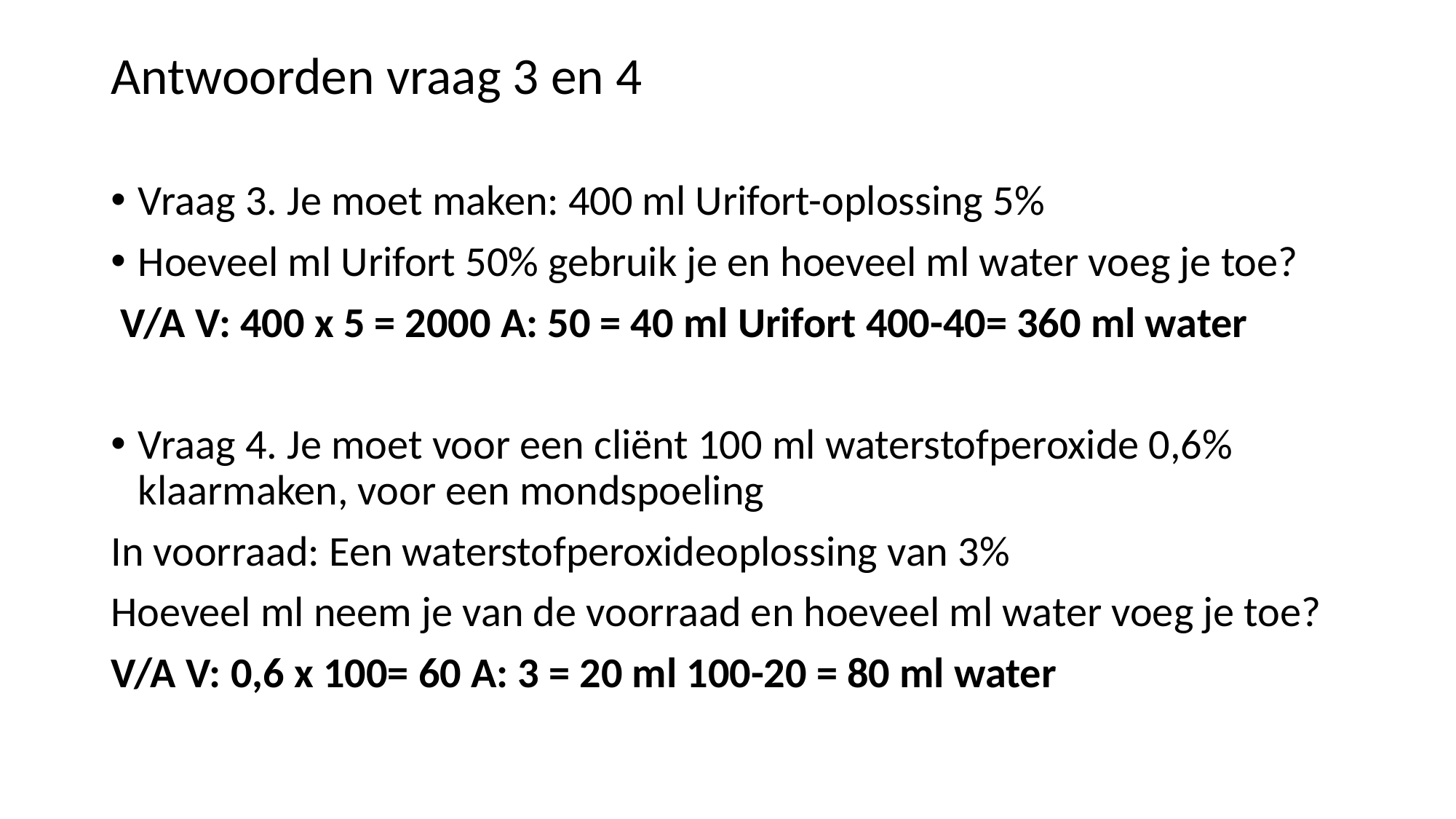

# Antwoorden vraag 3 en 4
Vraag 3. Je moet maken: 400 ml Urifort-oplossing 5%
Hoeveel ml Urifort 50% gebruik je en hoeveel ml water voeg je toe?
 V/A V: 400 x 5 = 2000 A: 50 = 40 ml Urifort 400-40= 360 ml water

Vraag 4. Je moet voor een cliënt 100 ml waterstofperoxide 0,6% klaarmaken, voor een mondspoeling
In voorraad: Een waterstofperoxideoplossing van 3%
Hoeveel ml neem je van de voorraad en hoeveel ml water voeg je toe?
V/A V: 0,6 x 100= 60 A: 3 = 20 ml 100-20 = 80 ml water